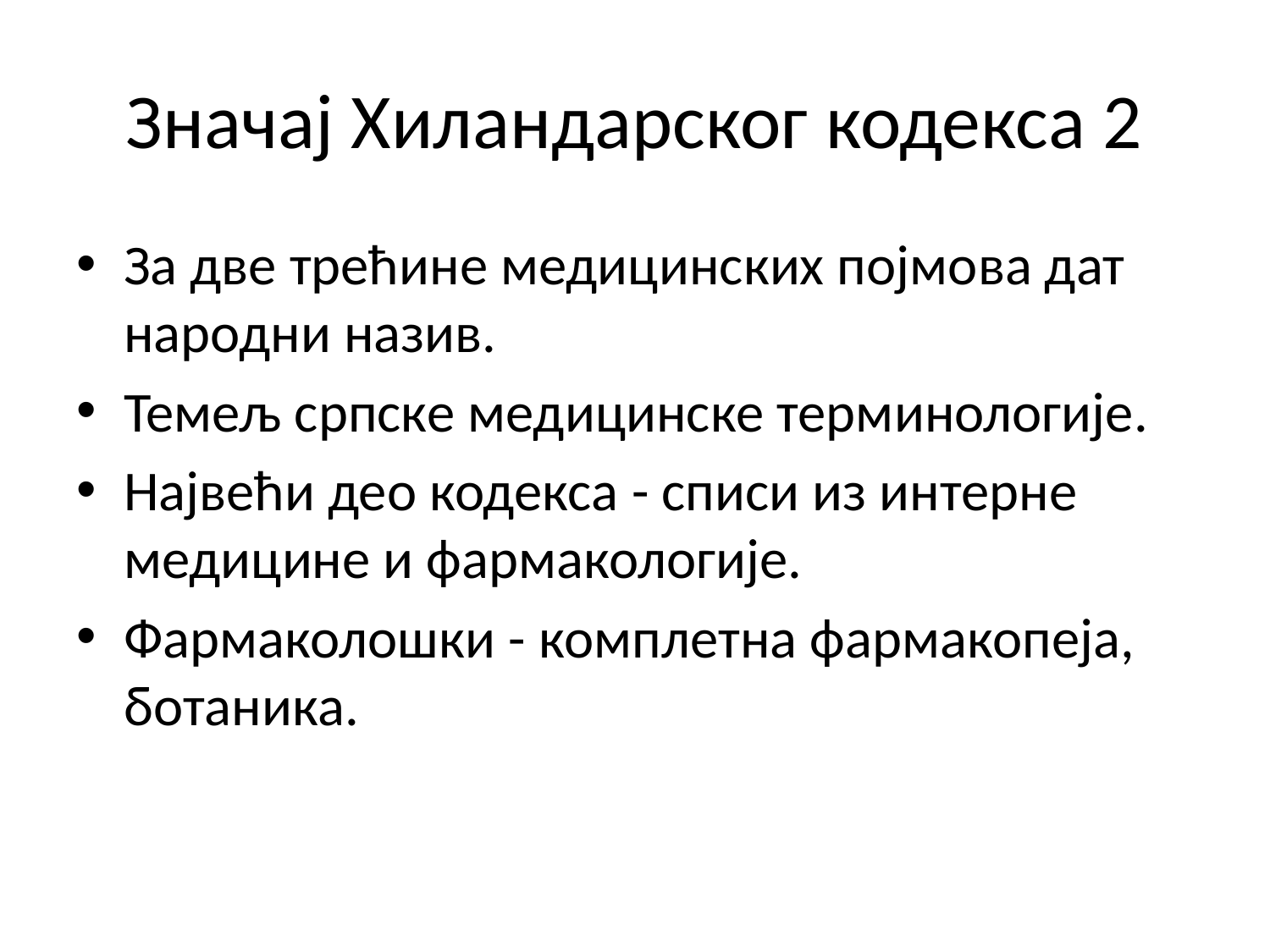

# Значај Хиландарског кодекса 2
За две трећине медицинских појмова дат народни назив.
Темељ српске медицинске терминологије.
Највећи део кодекса - списи из интерне медицине и фармакологије.
Фармаколошки - комплетна фармакопеја, ботаника.